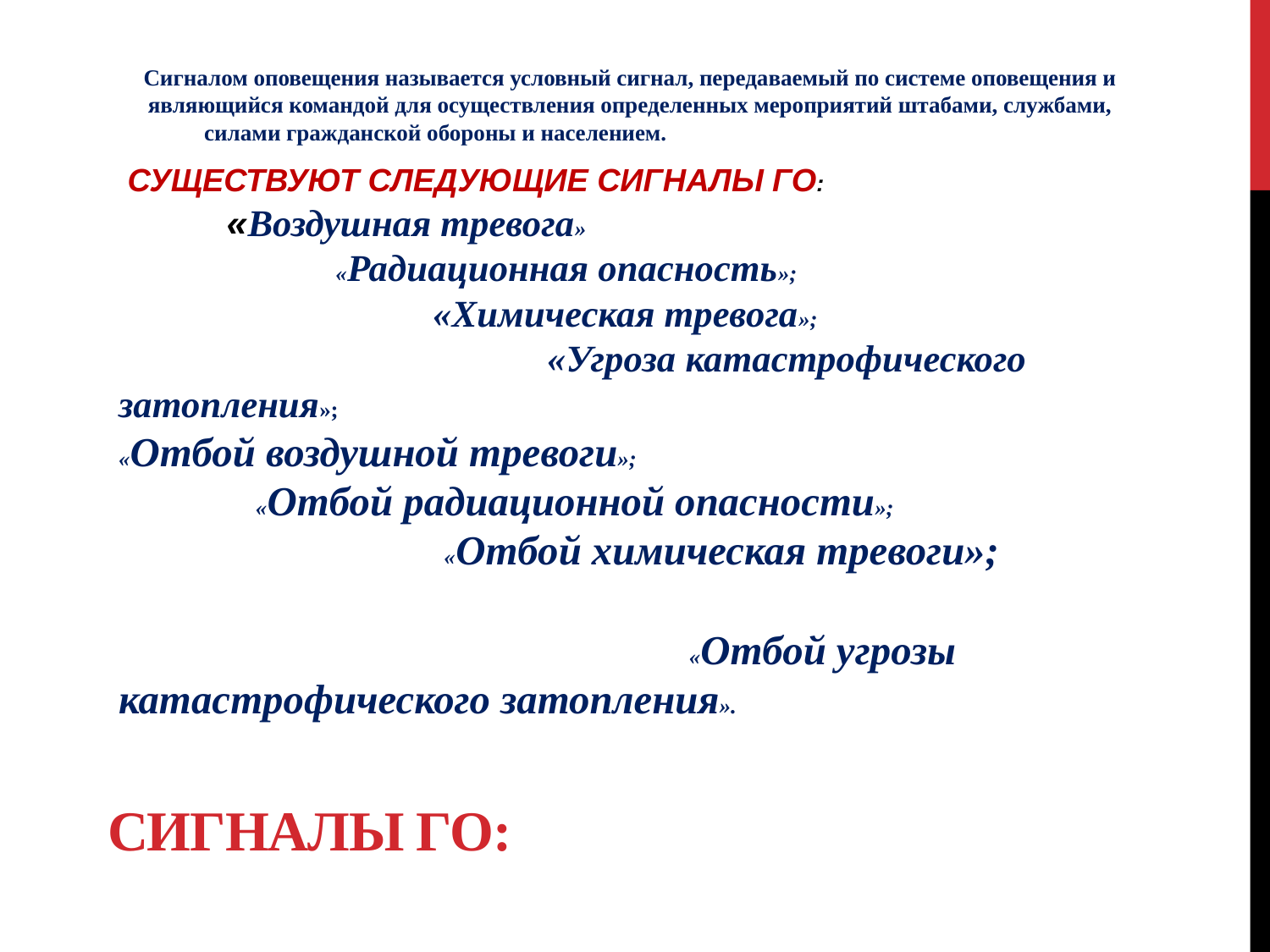

Сигналом оповещения называется условный сигнал, передаваемый по системе оповещения и являющийся командой для осуществления определенных мероприятий штабами, службами, силами гражданской обороны и населением.
 СУЩЕСТВУЮТ СЛЕДУЮЩИЕ СИГНАЛЫ ГО:                                                                   «Воздушная тревога»                                                                                                                                        «Радиационная опасность»;                                                                                                                    «Химическая тревога»;                                                                                                                                    «Угроза катастрофического затопления»;                                                                                                                                             «Отбой воздушной тревоги»;                                                                                                                 «Отбой радиационной опасности»;                                                                                                     «Отбой химическая тревоги»;                                                                                                                                                                        «Отбой угрозы катастрофического затопления».

# Сигналы ГО: